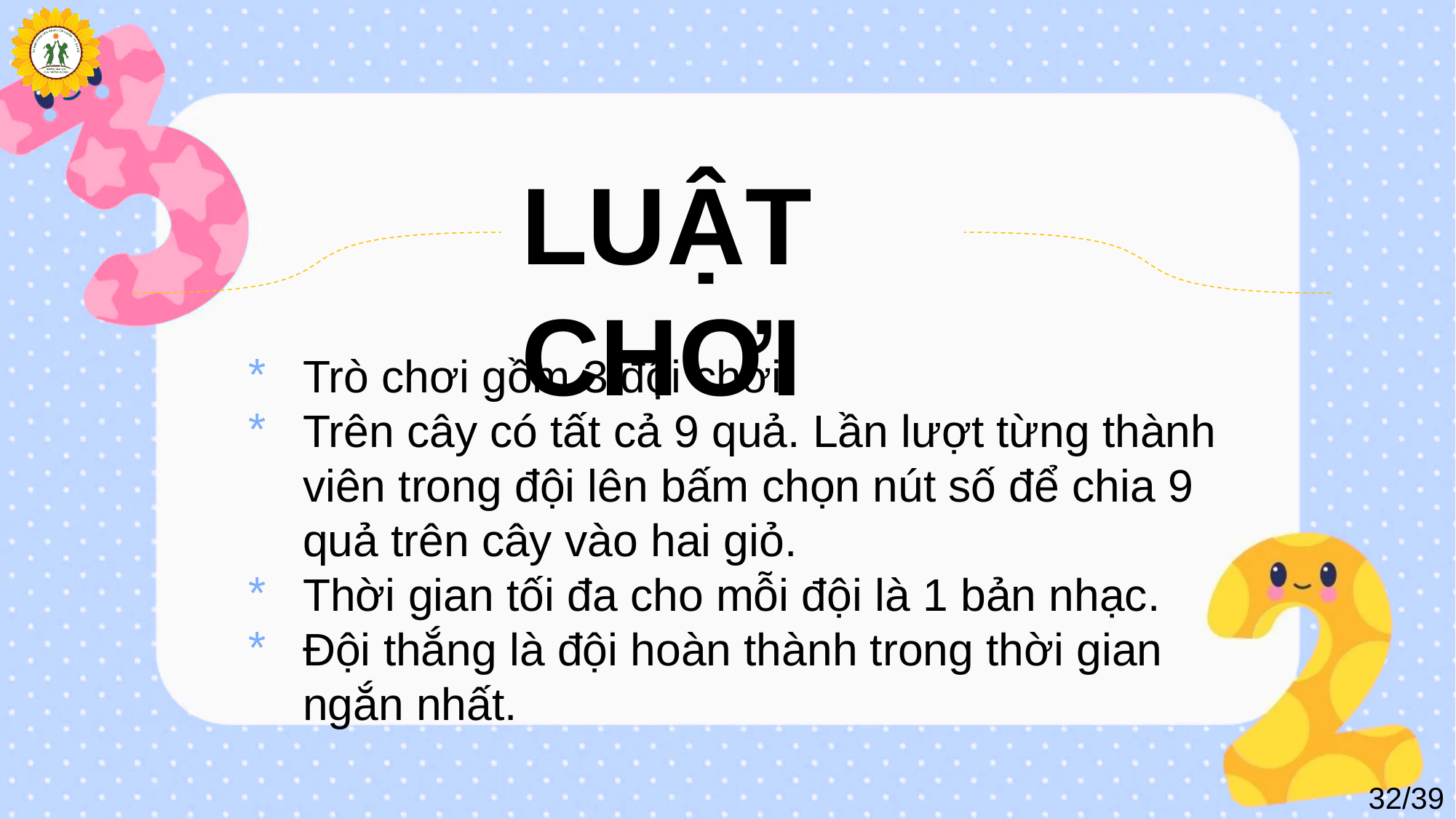

LUẬT CHƠI
Trò chơi gồm 3 đội chơi.
Trên cây có tất cả 9 quả. Lần lượt từng thành viên trong đội lên bấm chọn nút số để chia 9 quả trên cây vào hai giỏ.
Thời gian tối đa cho mỗi đội là 1 bản nhạc.
Đội thắng là đội hoàn thành trong thời gian ngắn nhất.
32/39